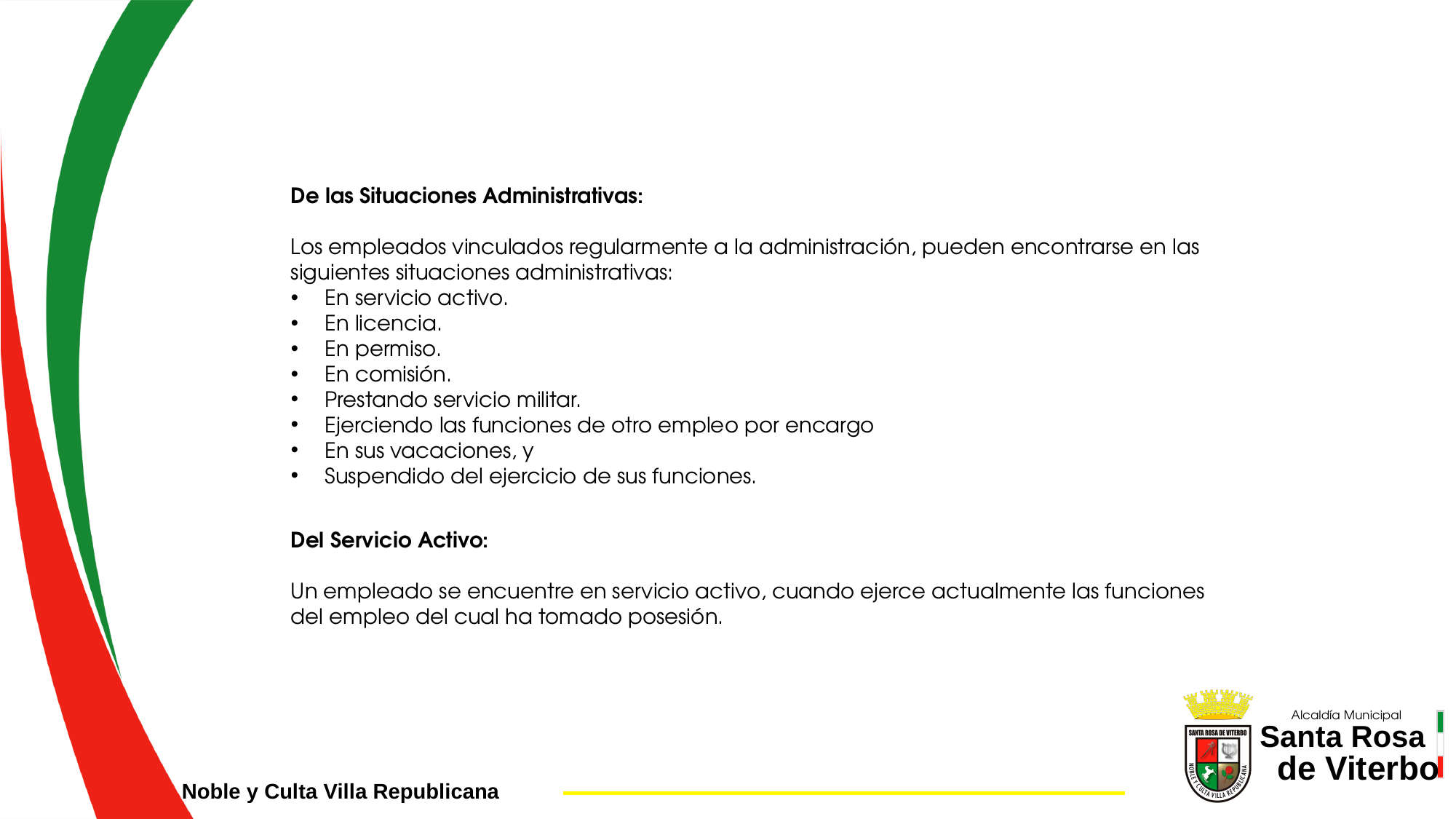

De las Situaciones Administrativas:

Los empleados vinculados regularmente a la administración, pueden encontrarse en las siguientes situaciones administrativas:
En servicio activo.
En licencia.
En permiso.
En comisión.
Prestando servicio militar.
Ejerciendo las funciones de otro empleo por encargo
En sus vacaciones, y
Suspendido del ejercicio de sus funciones.
Del Servicio Activo:

Un empleado se encuentre en servicio activo, cuando ejerce actualmente las funciones del empleo del cual ha tomado posesión.